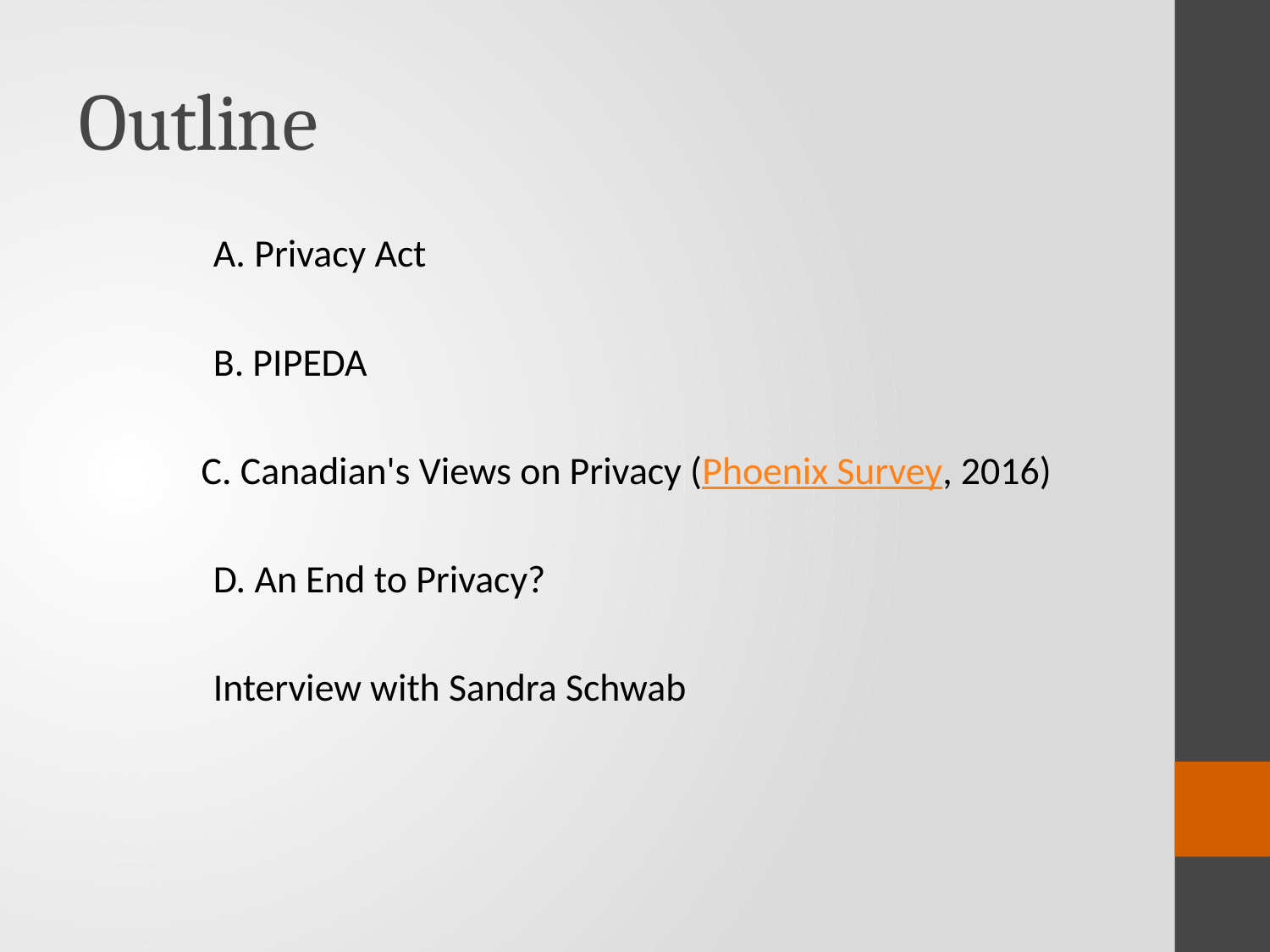

# Outline
	A. Privacy Act

	B. PIPEDA

	C. Canadian's Views on Privacy (Phoenix Survey, 2016)

	D. An End to Privacy?

	Interview with Sandra Schwab